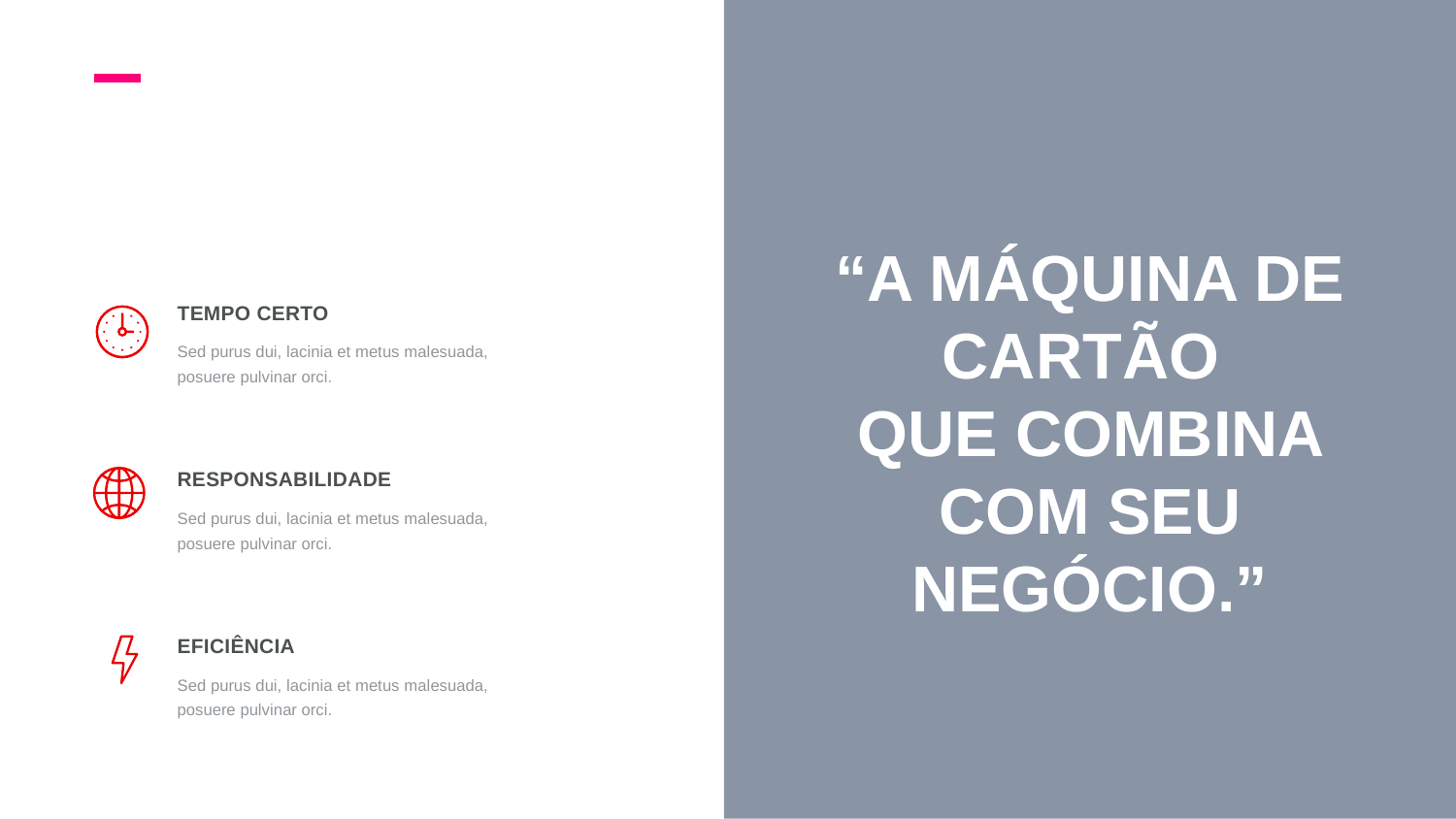

“A MÁQUINA DE CARTÃO
QUE COMBINA COM SEU NEGÓCIO.”
Tempo certo
Sed purus dui, lacinia et metus malesuada, posuere pulvinar orci.

responsabilidade
Sed purus dui, lacinia et metus malesuada, posuere pulvinar orci.
eficiência
Sed purus dui, lacinia et metus malesuada, posuere pulvinar orci.